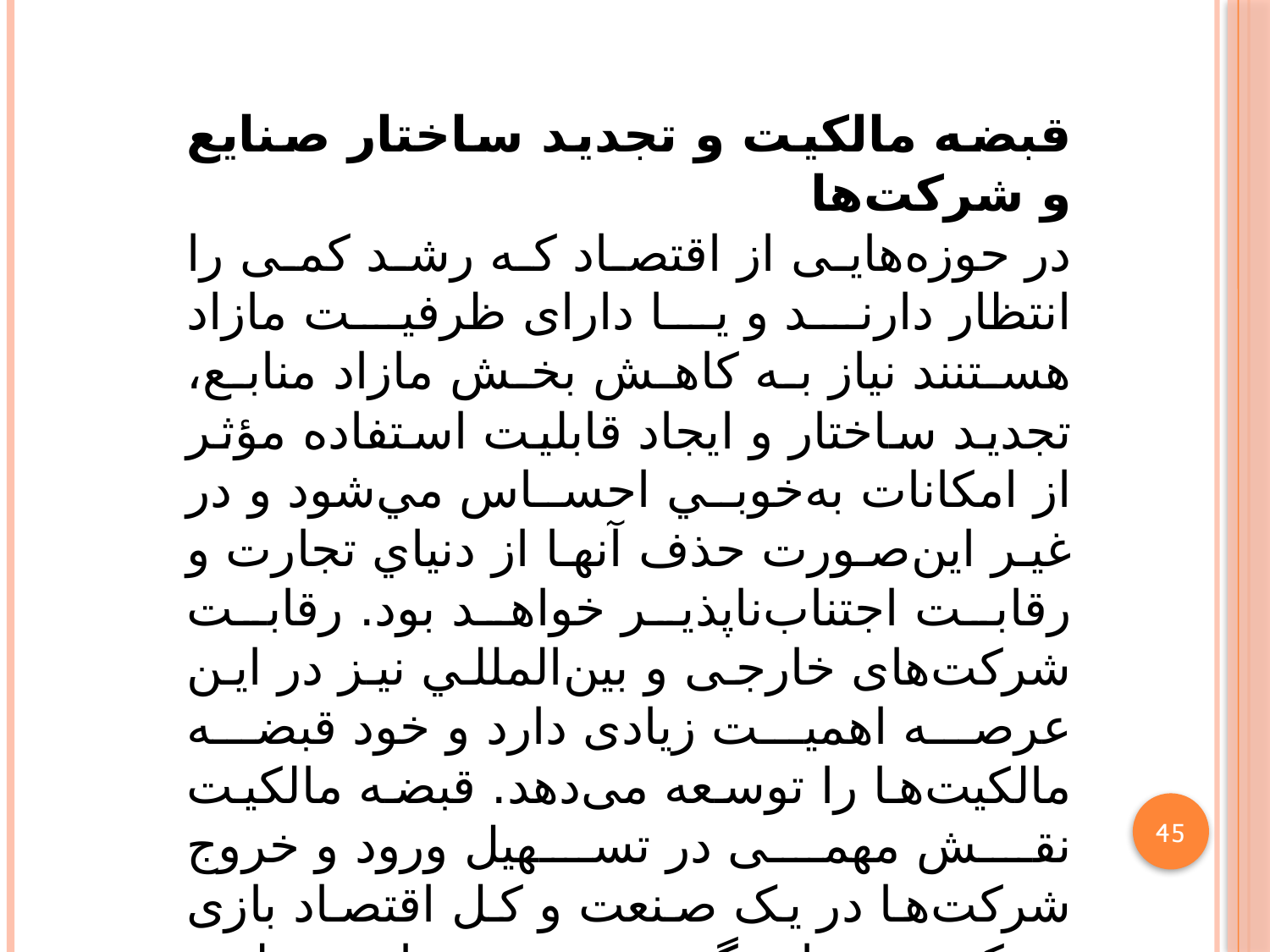

قبضه مالکیت و تجدید ساختار صنایع و شرکت‌ها
در حوزه‌هایی از اقتصاد که رشد کمی را انتظار دارند و يا دارای ظرفیت مازاد هستنند نیاز به کاهش بخش مازاد منابع، تجديد ساختار و ايجاد قابليت استفاده مؤثر از امکانات به‌خوبي احساس مي‌شود و در غير اين‌صورت حذف آنها از دنياي تجارت و رقابت اجتناب‌ناپذير خواهد بود. رقابت شرکت‌های خارجی و بين‌المللي نیز در این عرصه اهمیت زیادی دارد و خود قبضه مالکیت‌ها را توسعه می‌دهد. قبضه مالکیت نقش مهمی در تسهیل ورود و خروج شرکت‌ها در یک صنعت و کل اقتصاد بازی می‌کند. تغییرات گسترده در صنایع مختلف مستلزم تغییرات بنیادی در ساختار و هزینه‌های صنعت می‌باشد و بنابر این قبضه مالکیت نقش مهمی را در تحقق این هدف بازی می‌کند.
45